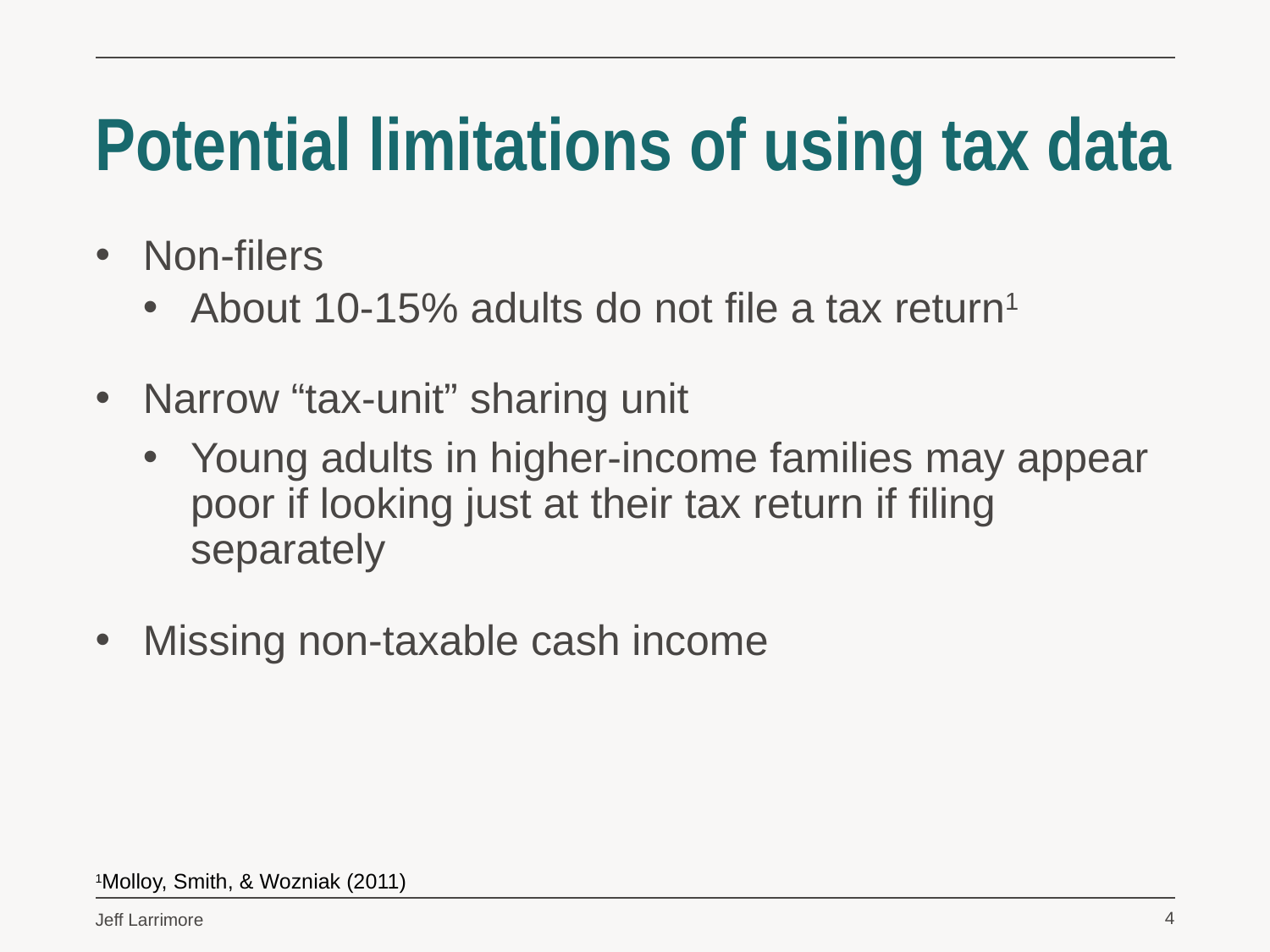

# Potential limitations of using tax data
Non-filers
About 10-15% adults do not file a tax return1

Narrow “tax-unit” sharing unit
Young adults in higher-income families may appear poor if looking just at their tax return if filing separately

Missing non-taxable cash income

1Molloy, Smith, & Wozniak (2011)